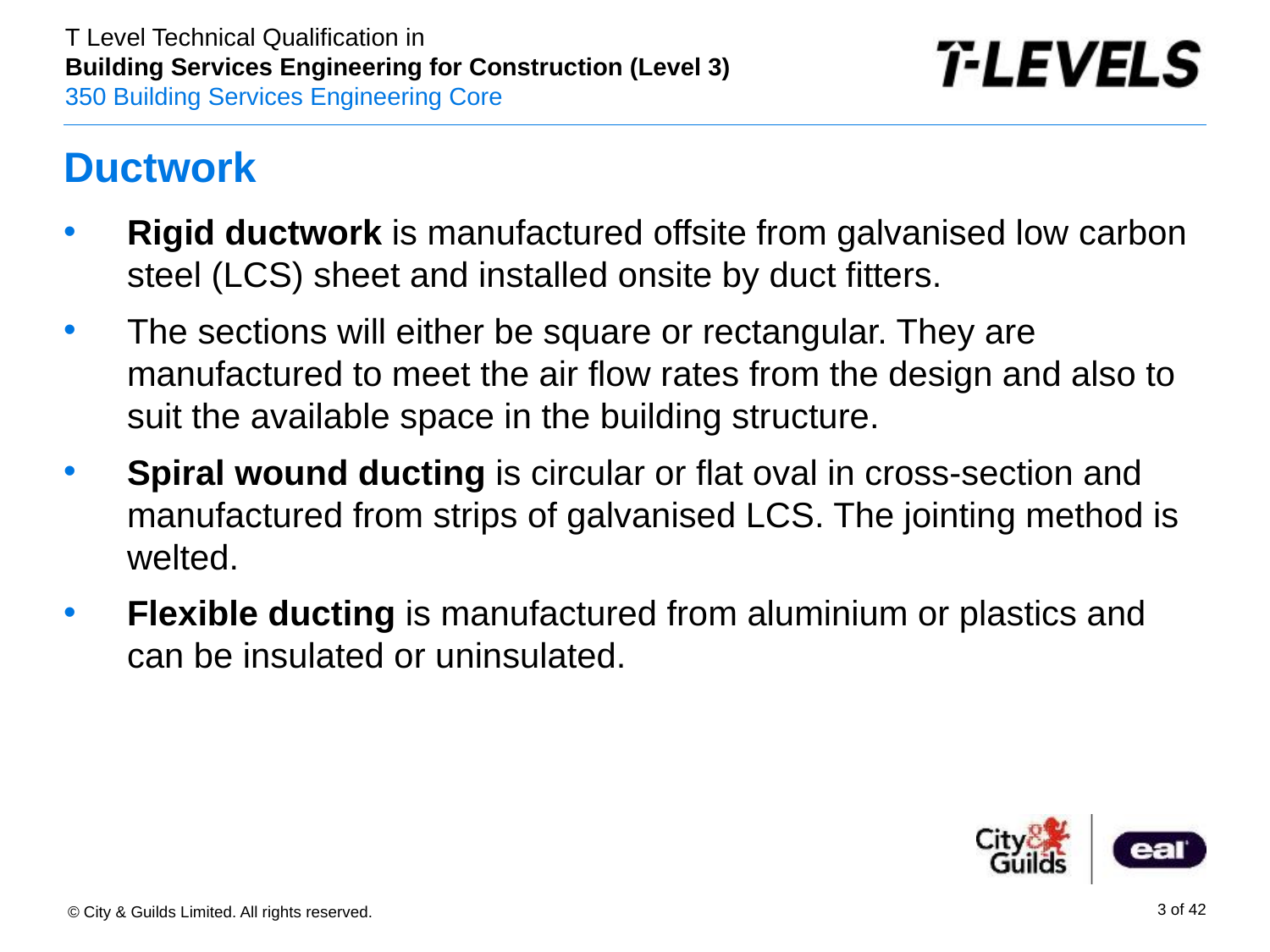

# Ductwork
Rigid ductwork is manufactured offsite from galvanised low carbon steel (LCS) sheet and installed onsite by duct fitters.
The sections will either be square or rectangular. They are manufactured to meet the air flow rates from the design and also to suit the available space in the building structure.
Spiral wound ducting is circular or flat oval in cross-section and manufactured from strips of galvanised LCS. The jointing method is welted.
Flexible ducting is manufactured from aluminium or plastics and can be insulated or uninsulated.